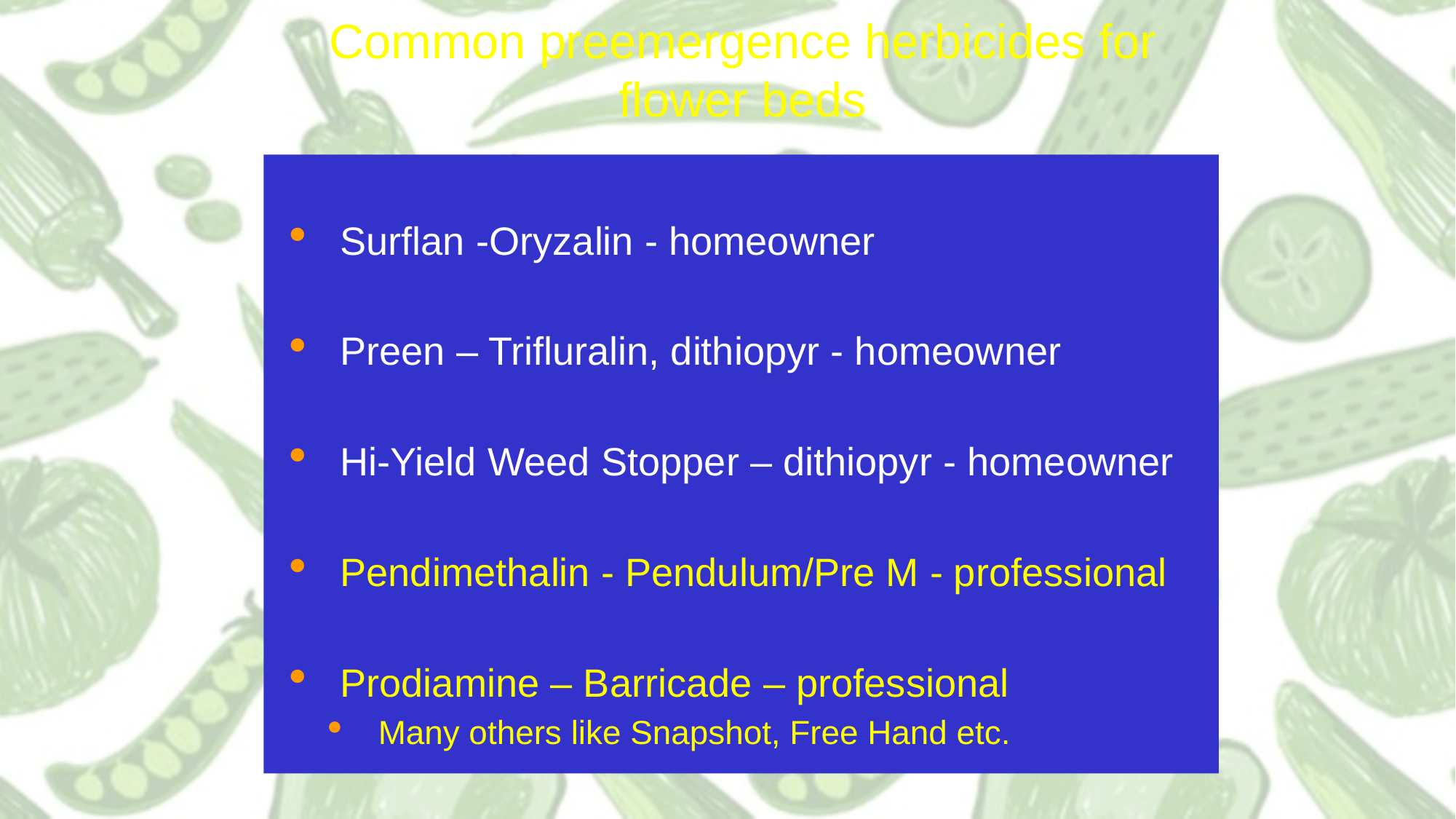

# Common preemergence herbicides for flower beds

Surflan -Oryzalin - homeowner

Preen – Trifluralin, dithiopyr - homeowner

Hi-Yield Weed Stopper – dithiopyr - homeowner

Pendimethalin - Pendulum/Pre M - professional

Prodiamine – Barricade – professional
Many others like Snapshot, Free Hand etc.